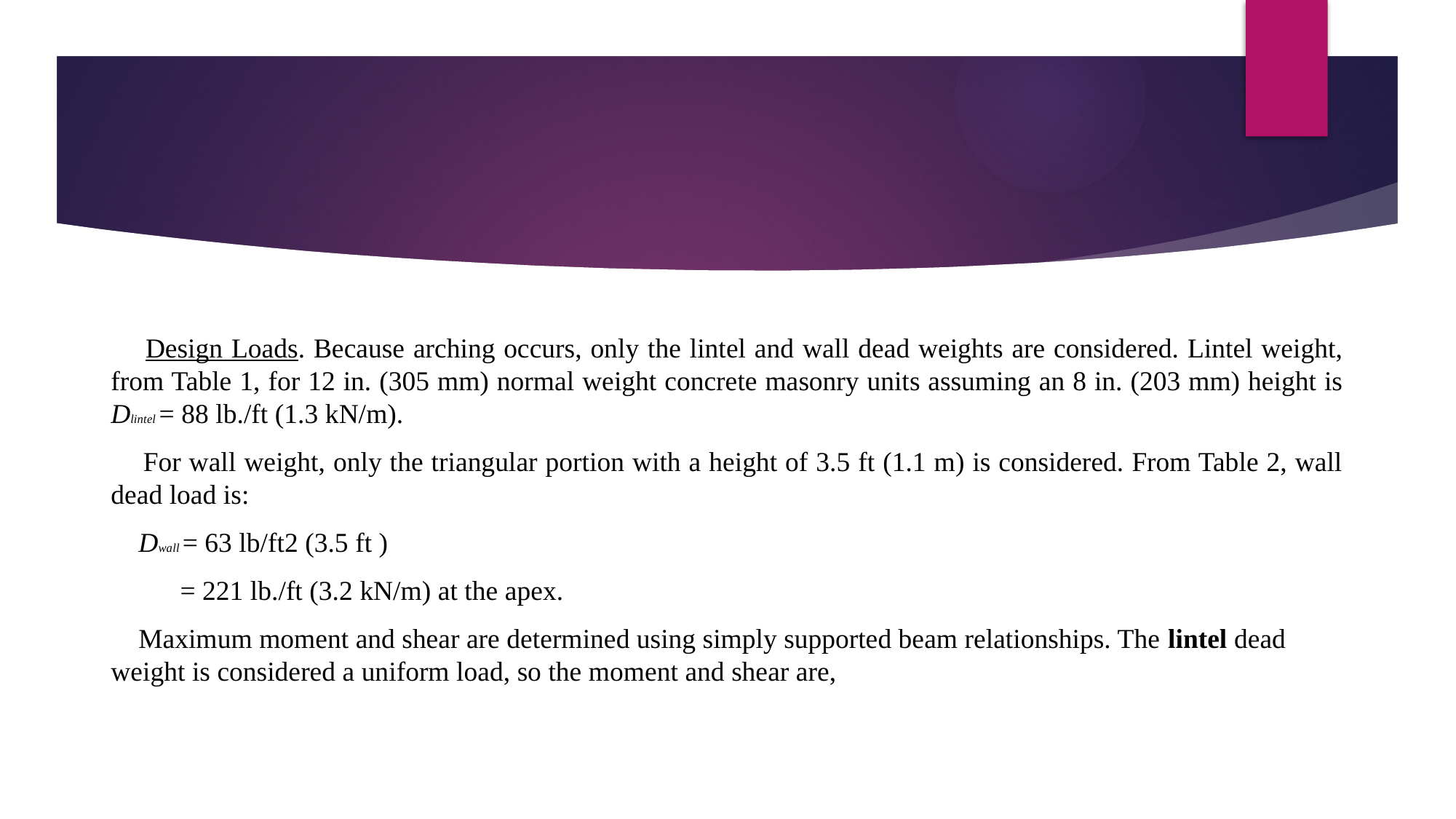

Design Loads. Because arching occurs, only the lintel and wall dead weights are considered. Lintel weight, from Table 1, for 12 in. (305 mm) normal weight concrete masonry units assuming an 8 in. (203 mm) height is Dlintel = 88 lb./ft (1.3 kN/m).
    For wall weight, only the triangular portion with a height of 3.5 ft (1.1 m) is considered. From Table 2, wall dead load is:
    Dwall = 63 lb/ft2 (3.5 ft )
          = 221 lb./ft (3.2 kN/m) at the apex.
    Maximum moment and shear are determined using simply supported beam relationships. The lintel dead weight is considered a uniform load, so the moment and shear are,